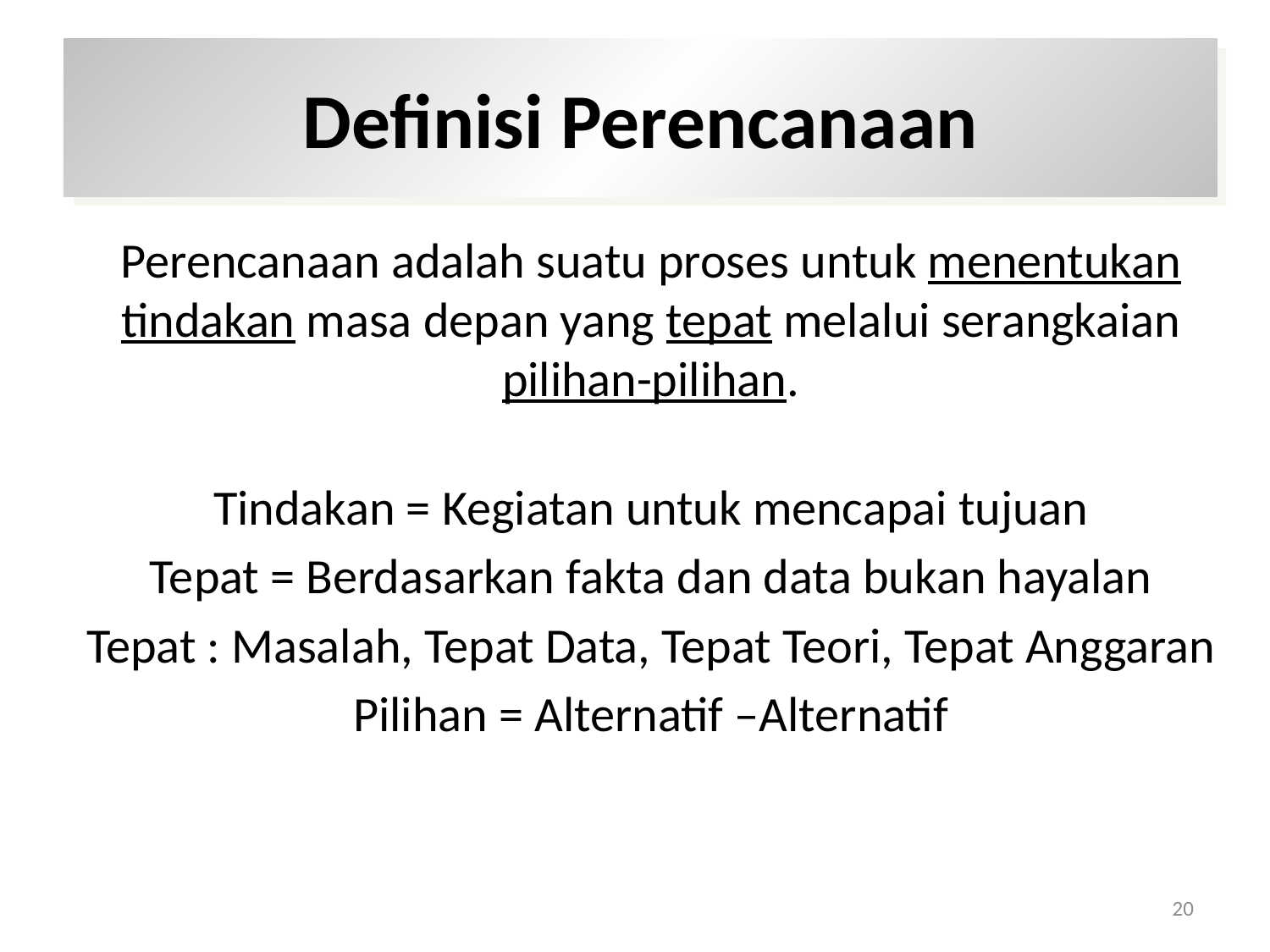

# Definisi Perencanaan
Perencanaan adalah suatu proses untuk menentukan tindakan masa depan yang tepat melalui serangkaian pilihan-pilihan.

Tindakan = Kegiatan untuk mencapai tujuan
Tepat = Berdasarkan fakta dan data bukan hayalan
Tepat : Masalah, Tepat Data, Tepat Teori, Tepat Anggaran
Pilihan = Alternatif –Alternatif

20